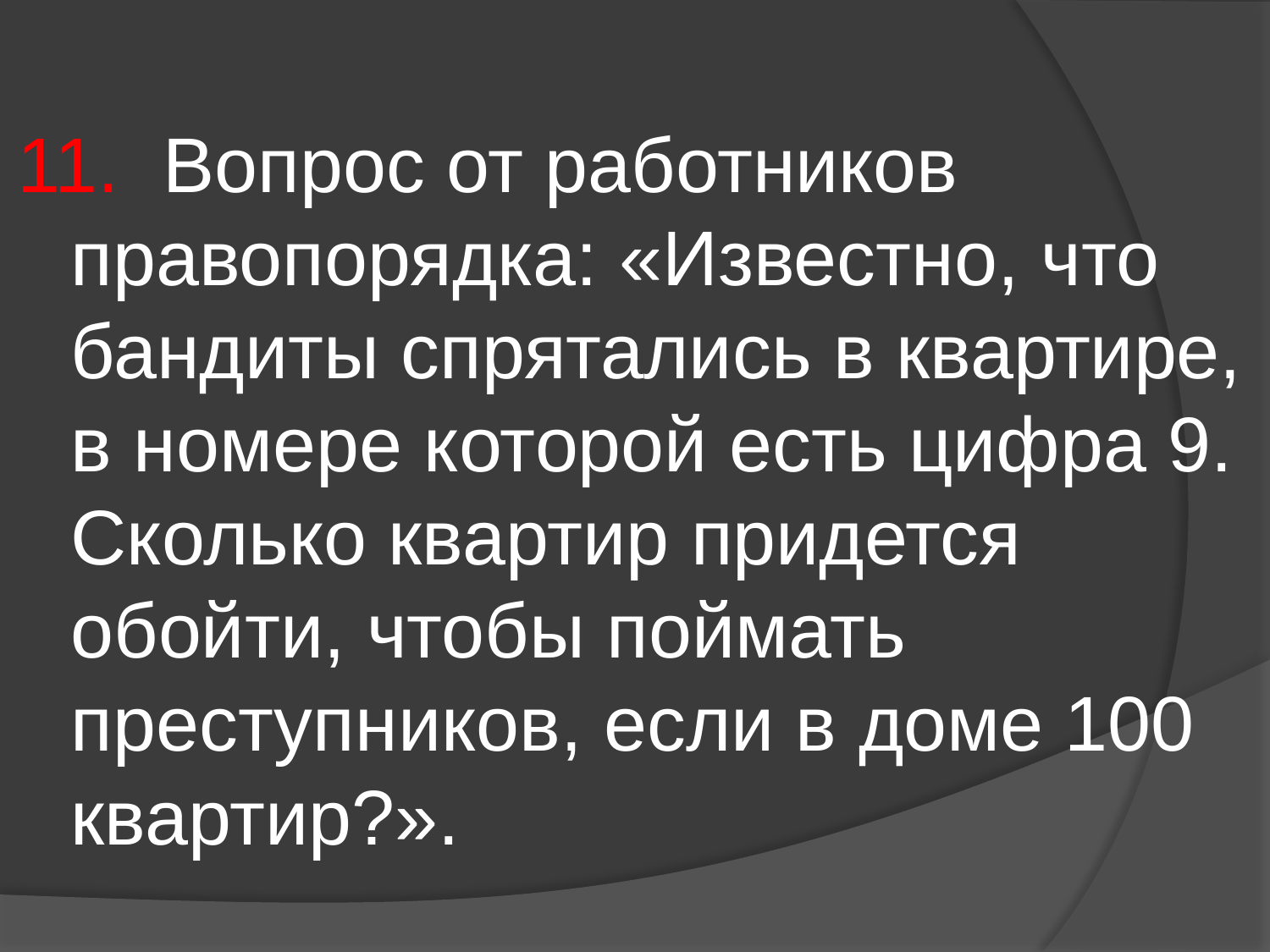

11.  Вопрос от работников правопорядка: «Известно, что бандиты спрятались в квартире, в номере которой есть цифра 9. Сколько квартир придется обойти, чтобы поймать преступников, если в доме 100 квартир?».